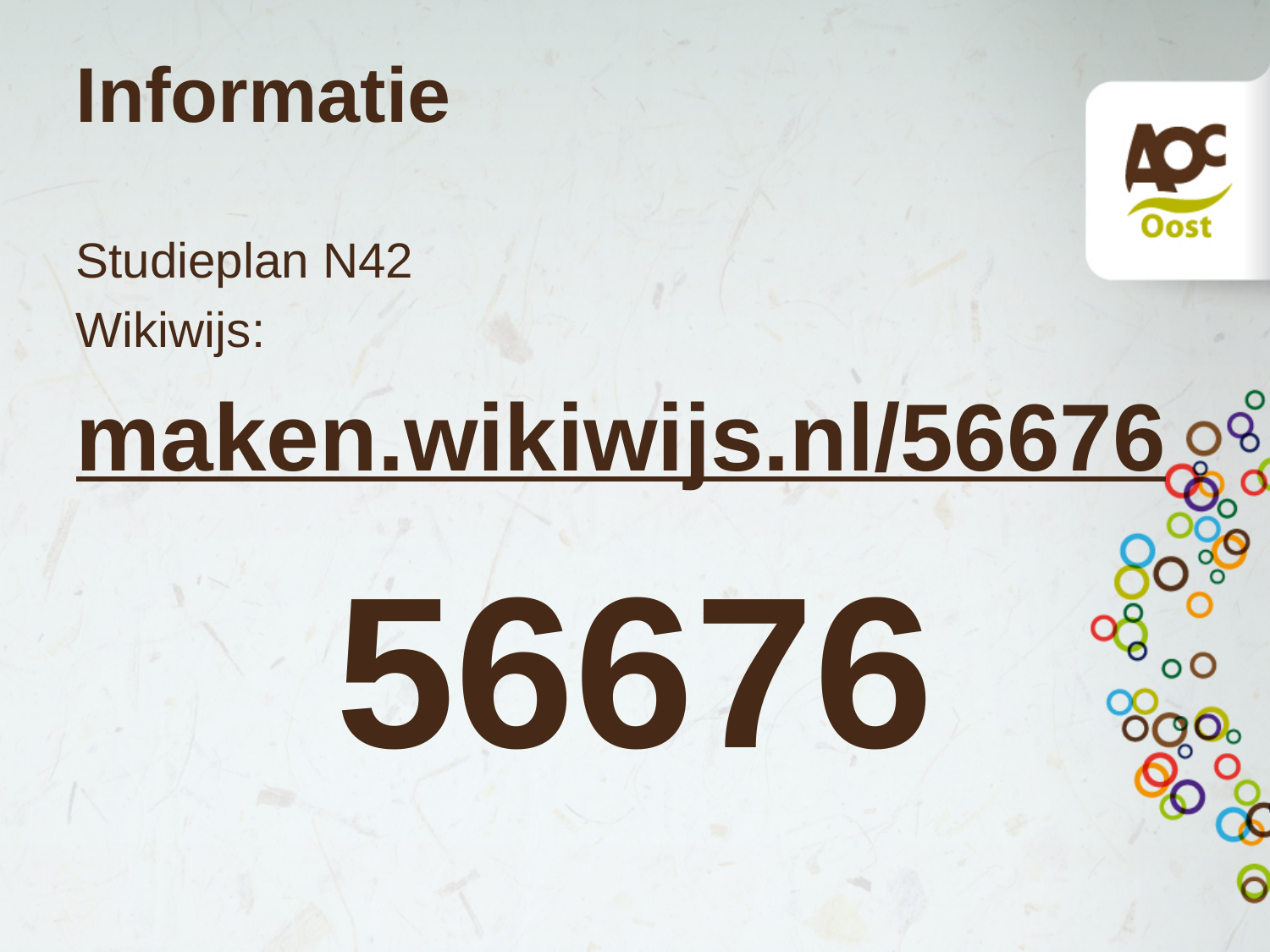

# Informatie
Studieplan N42
Wikiwijs:
maken.wikiwijs.nl/56676
56676